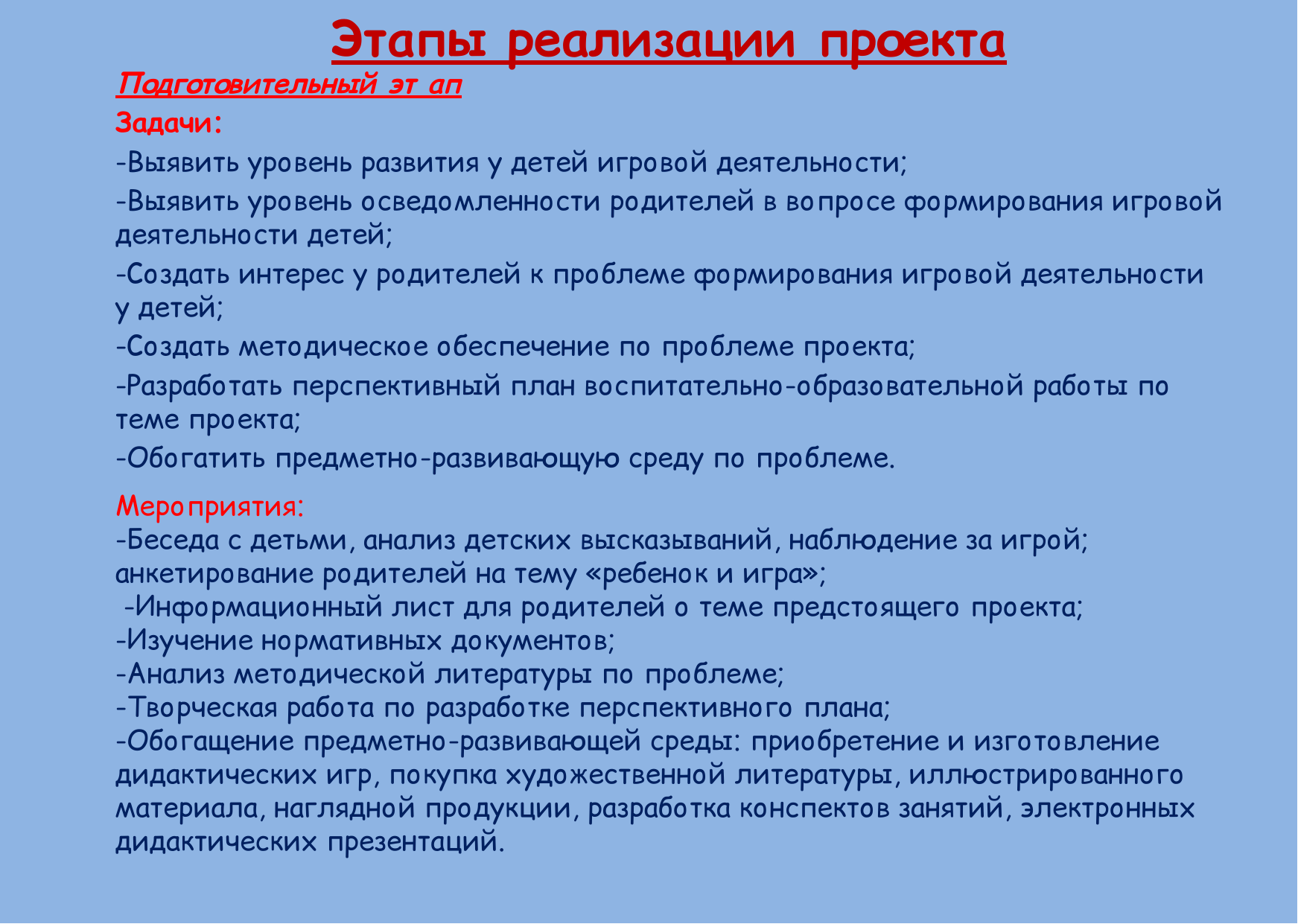

Этапы реализации проекта

Подготовительный эт ап
Задачи:
-Выявить уровень развития у детей игровой деятельности;
-Выявить уровень осведомленности родителей в вопросе формирования игровой деятельности детей;
-Создать интерес у родителей к проблеме формирования игровой деятельности  у детей;
-Создать методическое обеспечение по проблеме проекта;
-Разработать перспективный план воспитательно-образовательной работы по теме проекта;
-Обогатить предметно-развивающую среду по проблеме.

# Мероприятия: -Беседа с детьми, анализ детских высказываний, наблюдение за игрой; анкетирование родителей на тему «ребенок и игра»; -Информационный лист для родителей о теме предстоящего проекта; -Изучение нормативных документов; -Анализ методической литературы по проблеме; -Творческая работа по разработке перспективного плана; -Обогащение предметно-развивающей среды: приобретение и изготовление дидактических игр, покупка художественной литературы, иллюстрированного материала, наглядной продукции, разработка конспектов занятий, электронных дидактических презентаций.